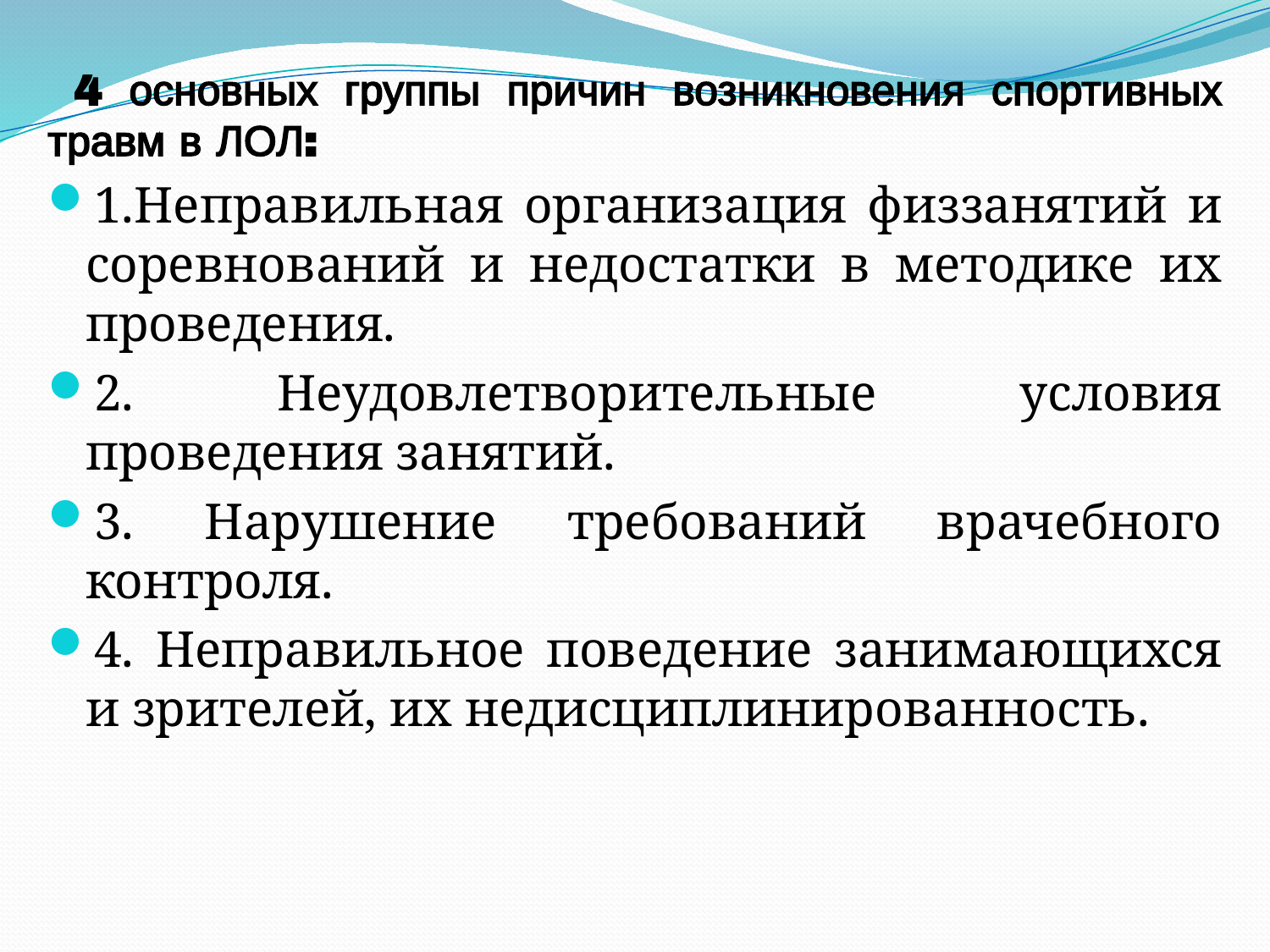

#
 4 основных группы причин возникновения спортивных травм в ЛОЛ:
1.Неправильная организация физзанятий и соревнований и недостатки в методике их проведения.
2. Неудовлетворительные условия проведения занятий.
3. Нарушение требований врачебного контроля.
4. Неправильное поведение занимающихся и зрителей, их недисциплинированность.